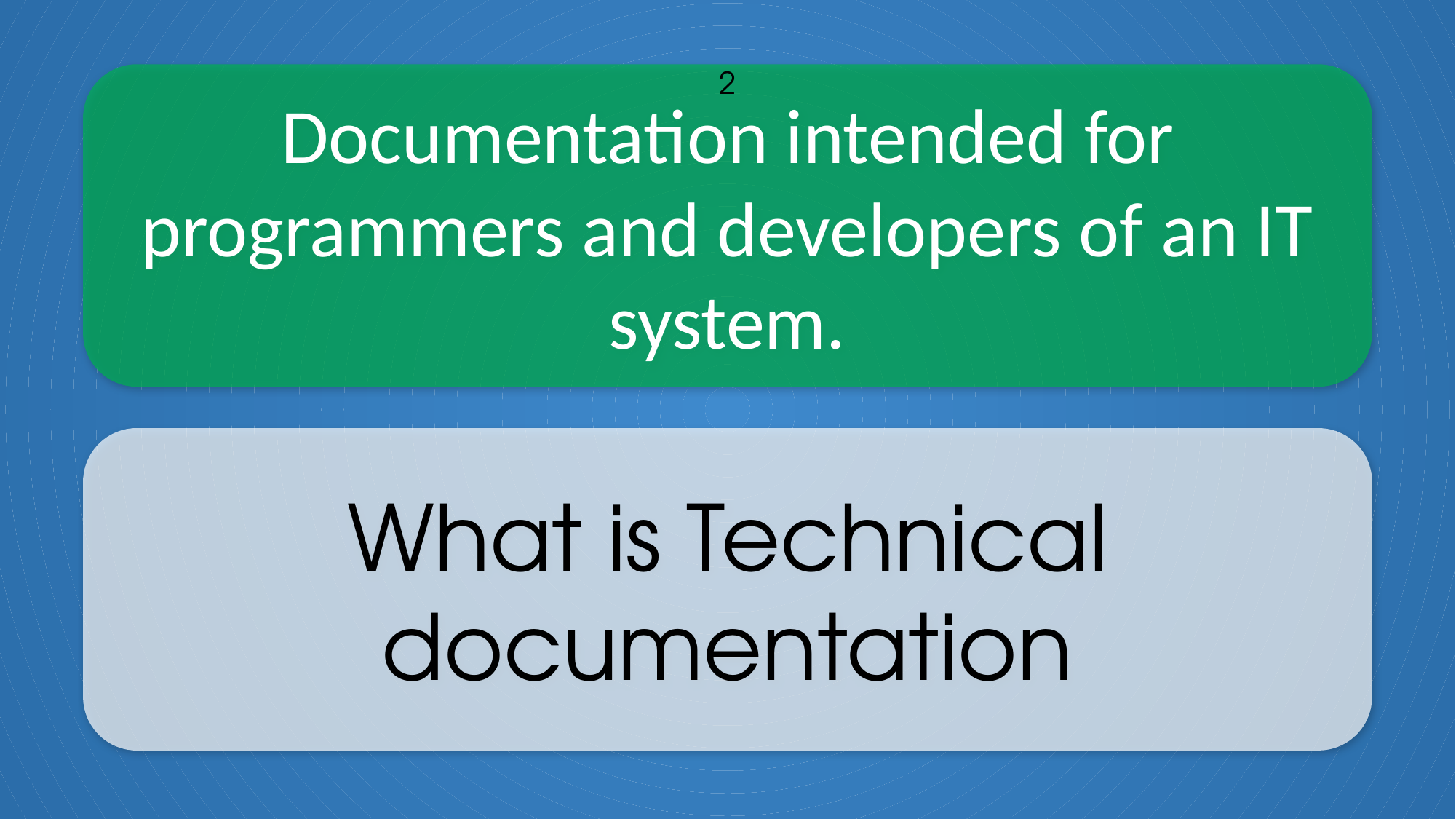

Documentation intended for programmers and developers of an IT system.
2
What is Technical documentation